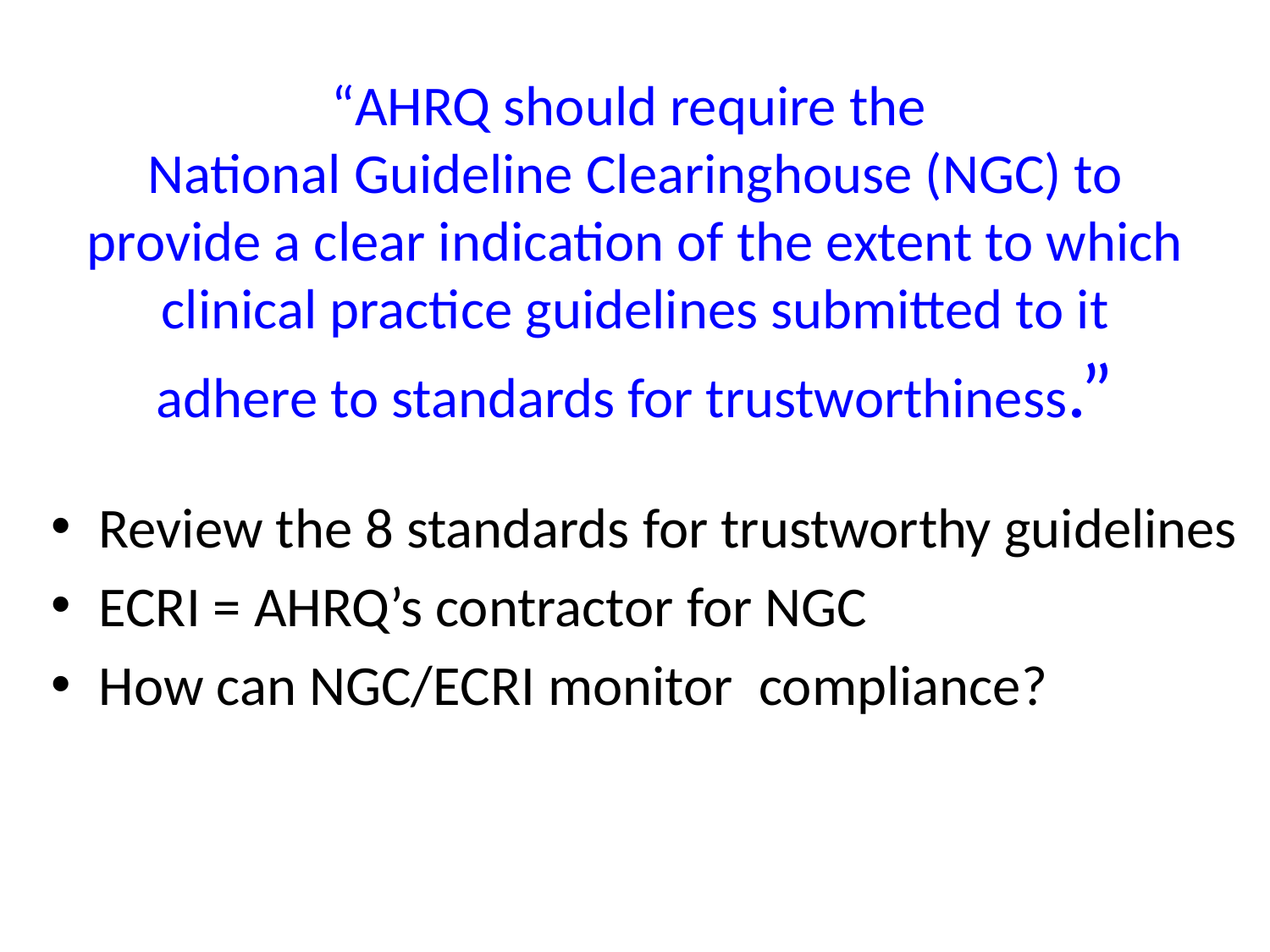

# “AHRQ should require the National Guideline Clearinghouse (NGC) to provide a clear indication of the extent to which clinical practice guidelines submitted to it adhere to standards for trustworthiness.”
Review the 8 standards for trustworthy guidelines
ECRI = AHRQ’s contractor for NGC
How can NGC/ECRI monitor  compliance?